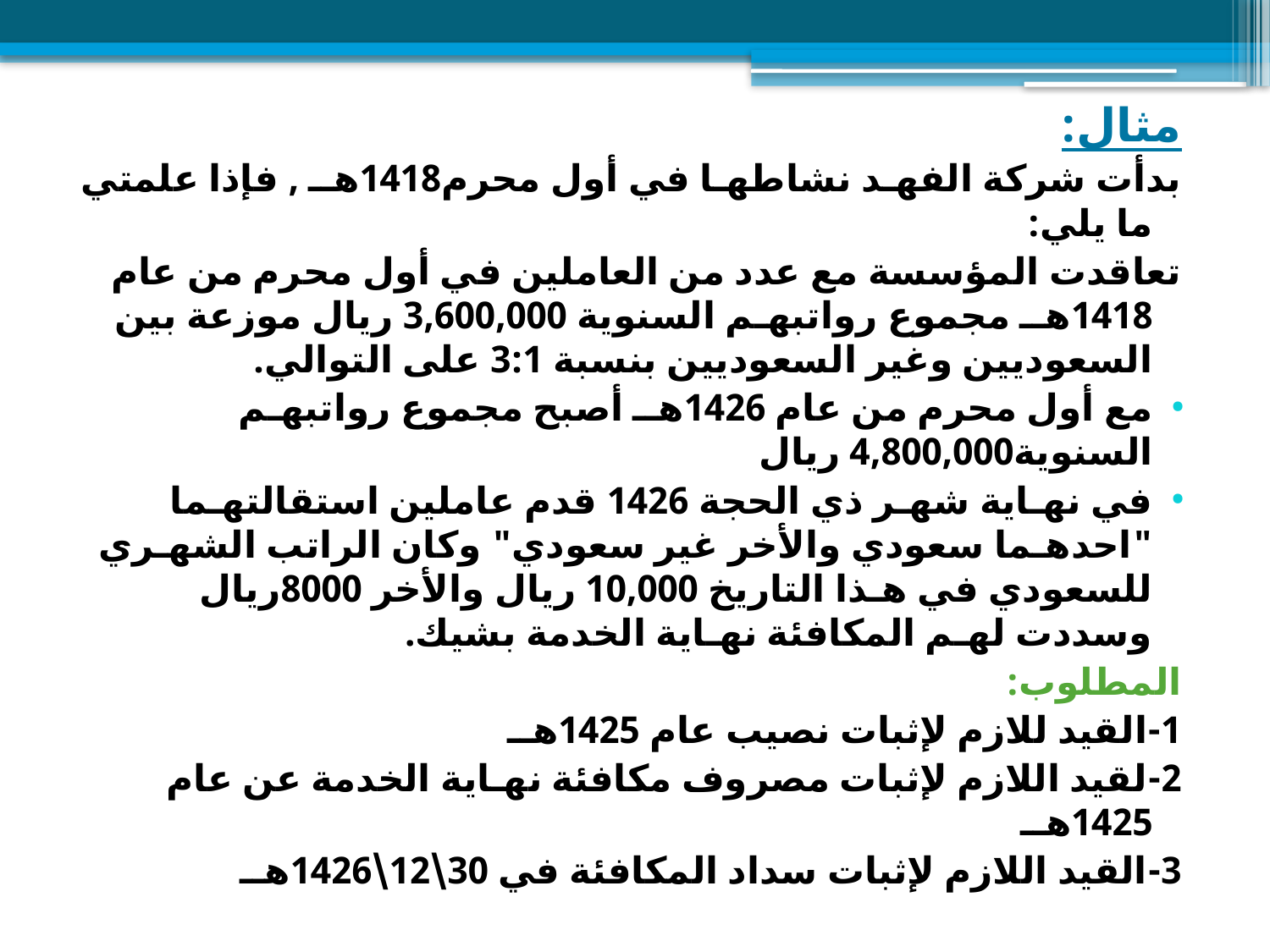

مثال:
بدأت شركة الفهـد نشاطهـا في أول محرم1418هــ , فإذا علمتي ما يلي:
تعاقدت المؤسسة مع عدد من العاملين في أول محرم من عام 1418هــ مجموع رواتبهـم السنوية 3,600,000 ريال موزعة بين السعوديين وغير السعوديين بنسبة 3:1 على التوالي.
مع أول محرم من عام 1426هــ أصبح مجموع رواتبهـم السنوية4,800,000 ريال
في نهـاية شهـر ذي الحجة 1426 قدم عاملين استقالتهـما "احدهـما سعودي والأخر غير سعودي" وكان الراتب الشهـري للسعودي في هـذا التاريخ 10,000 ريال والأخر 8000ريال وسددت لهـم المكافئة نهـاية الخدمة بشيك.
المطلوب:
1-القيد للازم لإثبات نصيب عام 1425هــ
2-لقيد اللازم لإثبات مصروف مكافئة نهـاية الخدمة عن عام 1425هــ
3-القيد اللازم لإثبات سداد المكافئة في 30\12\1426هــ